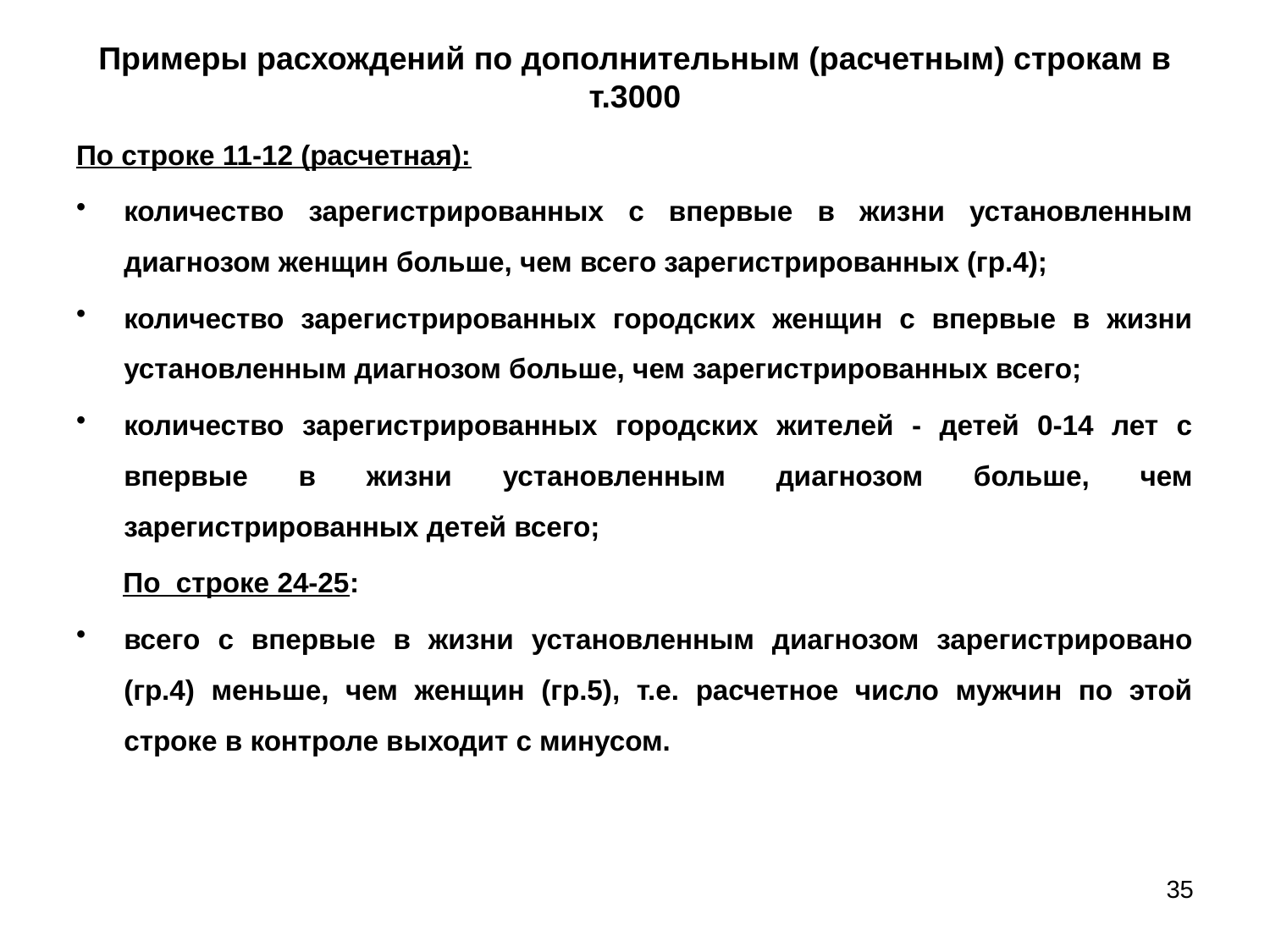

# Примеры расхождений по дополнительным (расчетным) строкам в т.3000
По строке 11-12 (расчетная):
количество зарегистрированных с впервые в жизни установленным диагнозом женщин больше, чем всего зарегистрированных (гр.4);
количество зарегистрированных городских женщин с впервые в жизни установленным диагнозом больше, чем зарегистрированных всего;
количество зарегистрированных городских жителей - детей 0-14 лет с впервые в жизни установленным диагнозом больше, чем зарегистрированных детей всего;
      По  строке 24-25:
всего с впервые в жизни установленным диагнозом зарегистрировано (гр.4) меньше, чем женщин (гр.5), т.е. расчетное число мужчин по этой строке в контроле выходит с минусом.
35